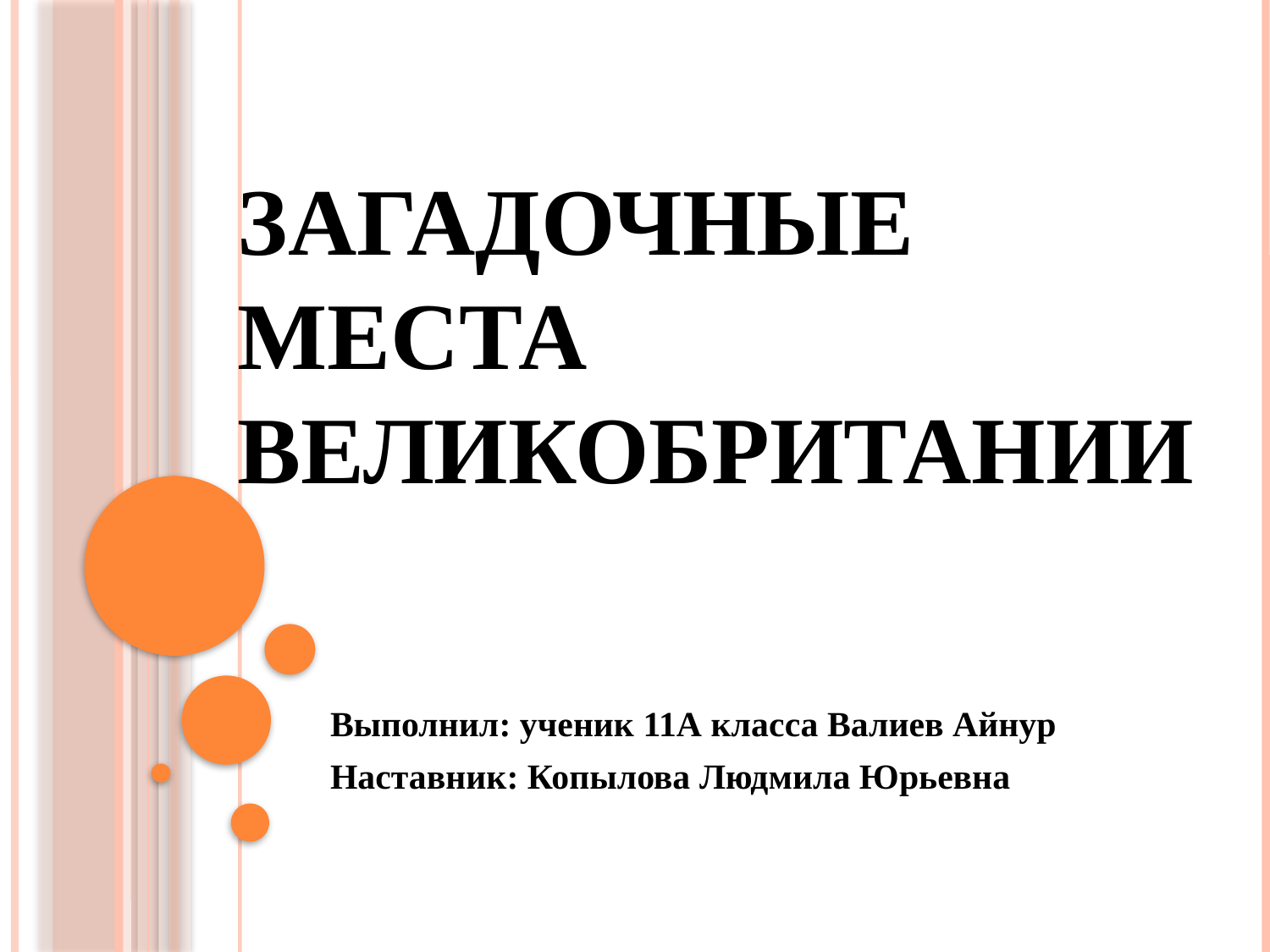

# ЗАГАДОЧНЫЕ   МЕСТА ВЕЛИКОБРИТАНИИ
Выполнил: ученик 11А класса Валиев Айнур
Наставник: Копылова Людмила Юрьевна